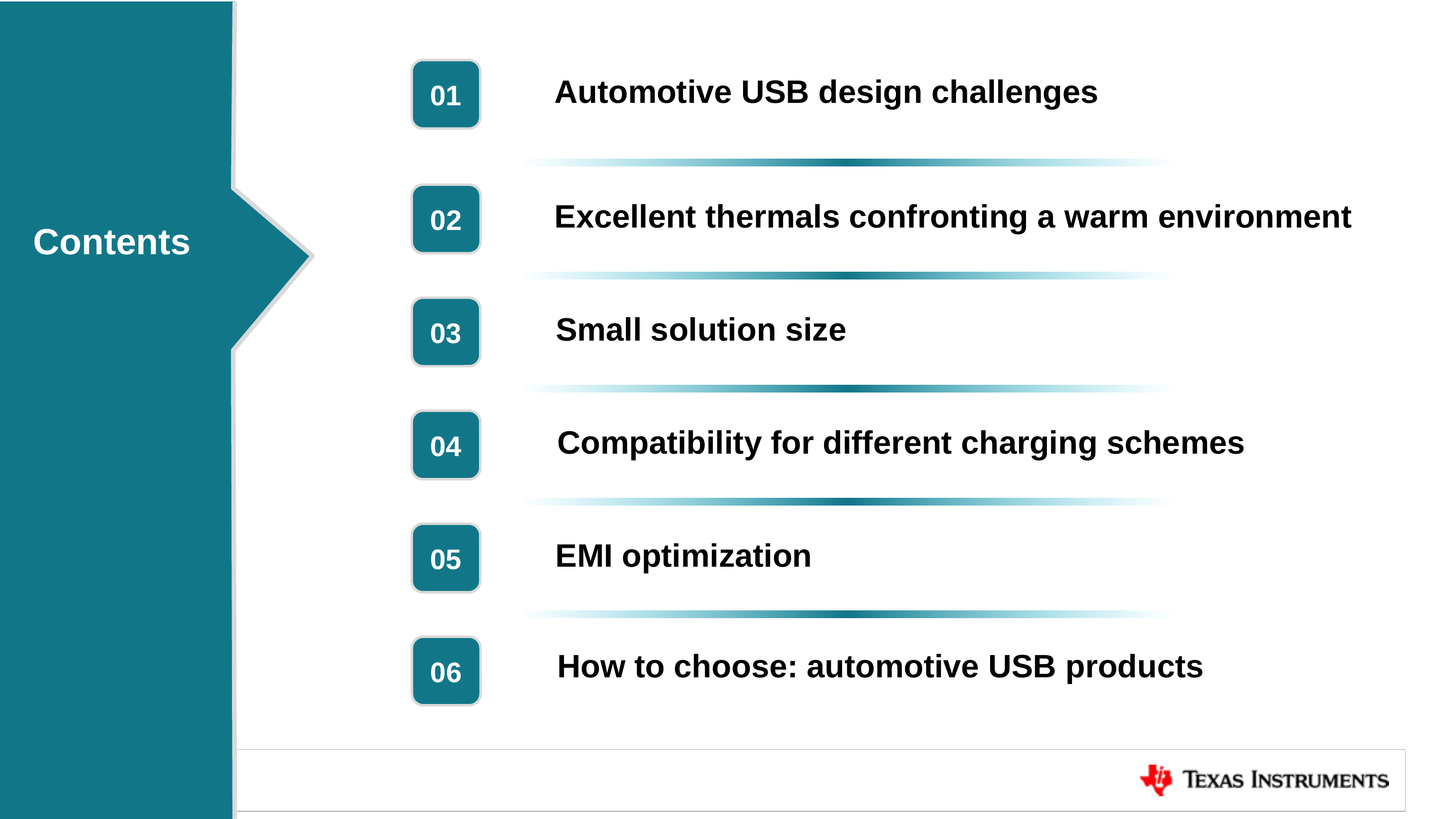

Contents

01
Automotive USB design challenges

02
Excellent thermals confronting a warm environment

03
Small solution size

04
Compatibility for different charging schemes

05
EMI optimization

06
How to choose: automotive USB products